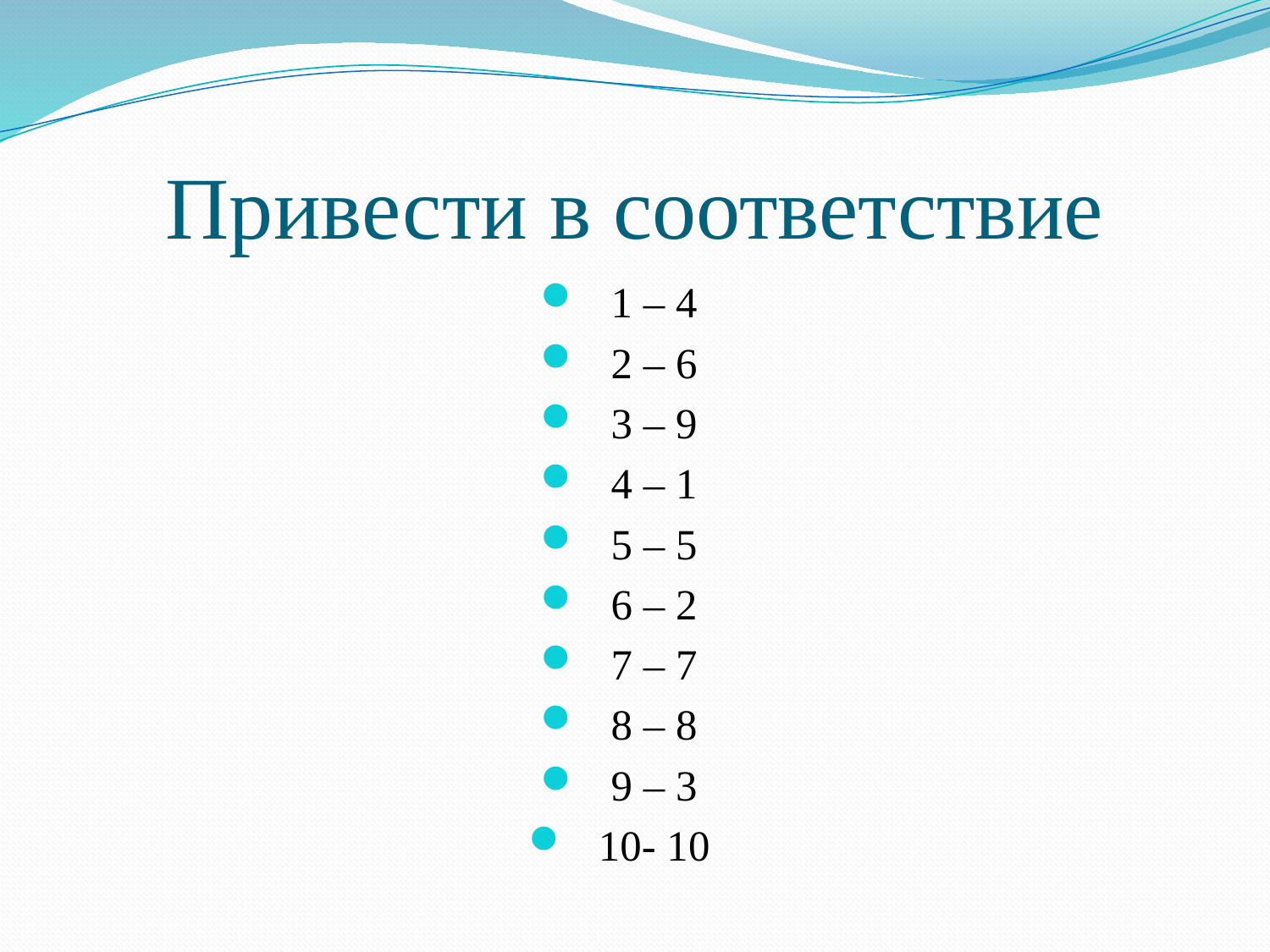

# Привести в соответствие
1 – 4
2 – 6
3 – 9
4 – 1
5 – 5
6 – 2
7 – 7
8 – 8
9 – 3
10- 10